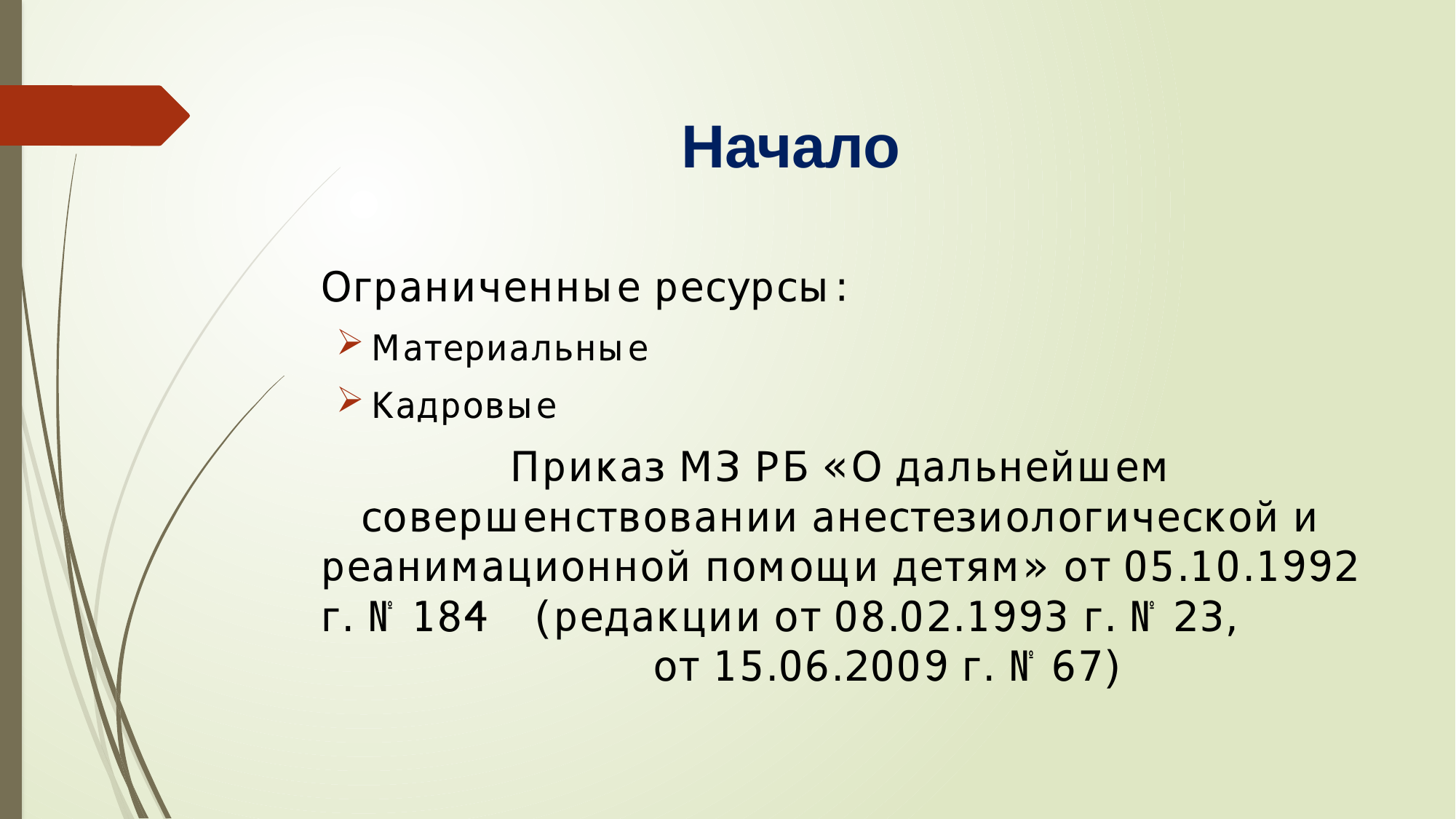

# Начало
			Ограниченные ресурсы:
Материальные
Кадровые
	Приказ МЗ РБ «О дальнейшем совершенствовании анестезиологической и реанимационной помощи детям» от 05.10.1992 г. № 184 	(редакции от 08.02.1993 г. № 23,              	от 15.06.2009 г. № 67)